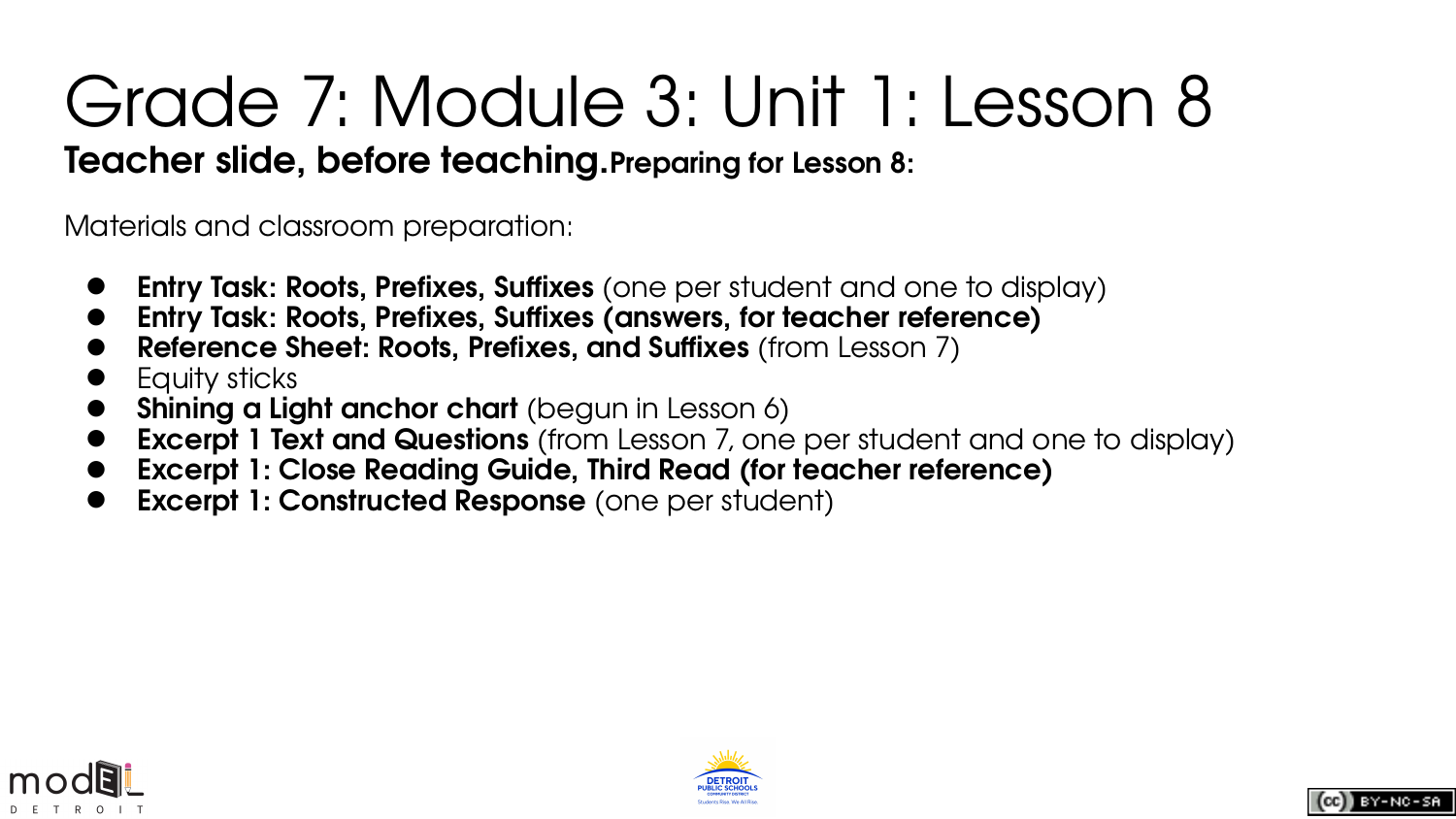

Grade 7: Module 3: Unit 1: Lesson 8
Teacher slide, before teaching.Preparing for Lesson 8:

Materials and classroom preparation:

Entry Task: Roots, Prefixes, Suffixes (one per student and one to display)
Entry Task: Roots, Prefixes, Suffixes (answers, for teacher reference)
Reference Sheet: Roots, Prefixes, and Suffixes (from Lesson 7)
Equity sticks
Shining a Light anchor chart (begun in Lesson 6)
Excerpt 1 Text and Questions (from Lesson 7, one per student and one to display)
Excerpt 1: Close Reading Guide, Third Read (for teacher reference)
Excerpt 1: Constructed Response (one per student)